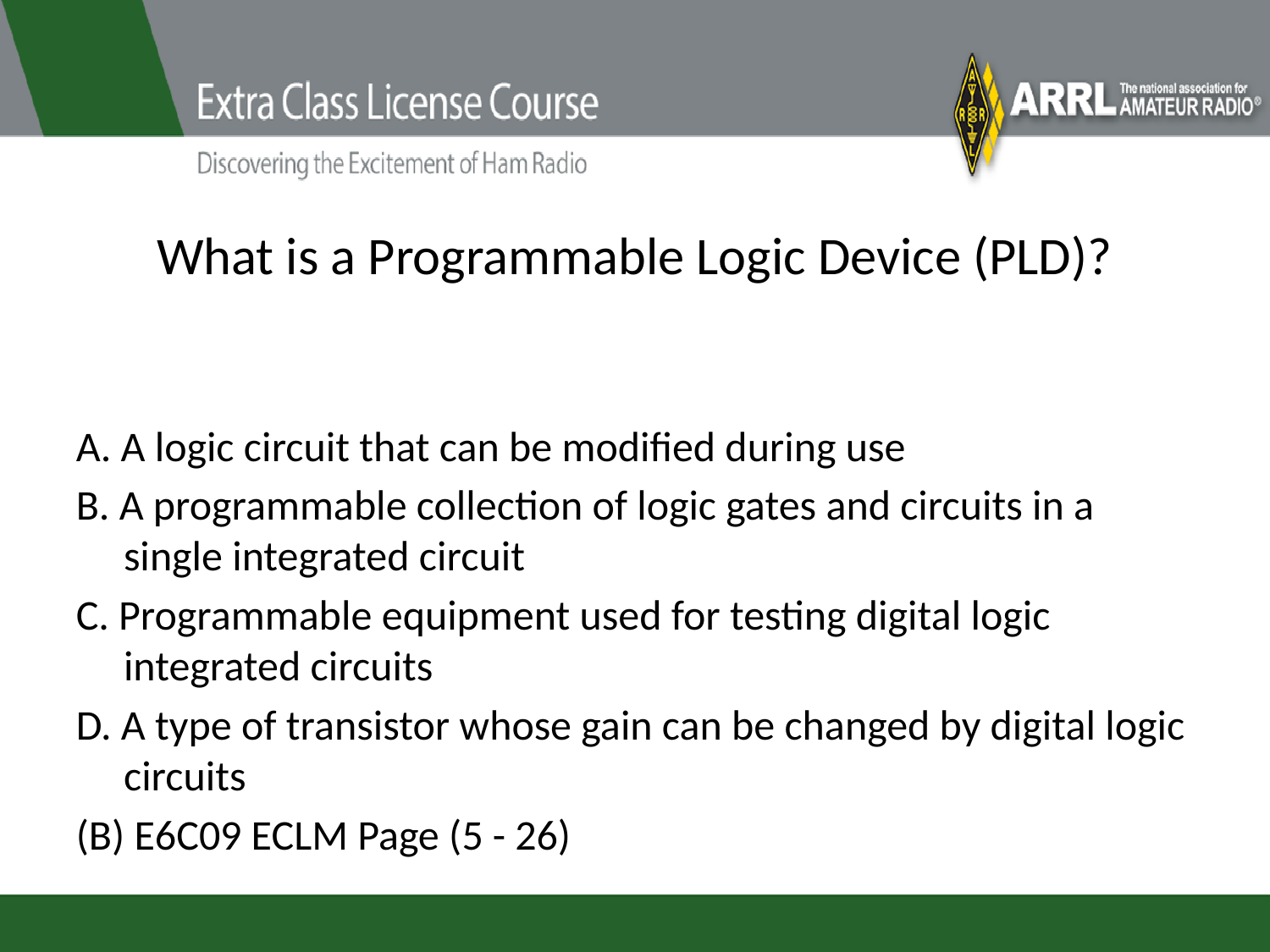

# What is a Programmable Logic Device (PLD)?
A. A logic circuit that can be modified during use
B. A programmable collection of logic gates and circuits in a single integrated circuit
C. Programmable equipment used for testing digital logic integrated circuits
D. A type of transistor whose gain can be changed by digital logic circuits
(B) E6C09 ECLM Page (5 - 26)